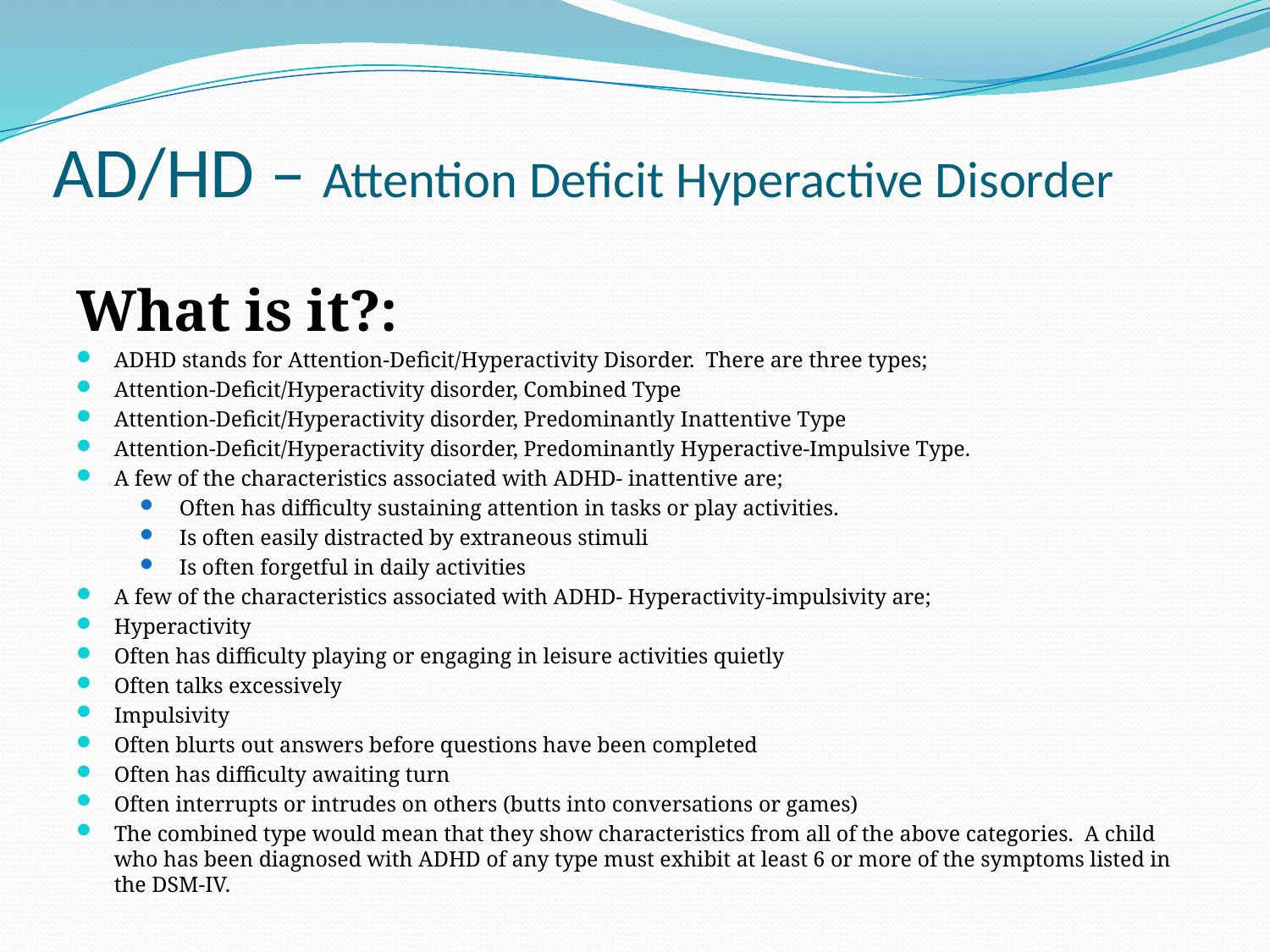

# AD/HD – Attention Deficit Hyperactive Disorder
What is it?:
ADHD stands for Attention-Deficit/Hyperactivity Disorder.  There are three types;
Attention-Deficit/Hyperactivity disorder, Combined Type
Attention-Deficit/Hyperactivity disorder, Predominantly Inattentive Type
Attention-Deficit/Hyperactivity disorder, Predominantly Hyperactive-Impulsive Type.
A few of the characteristics associated with ADHD- inattentive are;
Often has difficulty sustaining attention in tasks or play activities.
Is often easily distracted by extraneous stimuli
Is often forgetful in daily activities
A few of the characteristics associated with ADHD- Hyperactivity-impulsivity are;
Hyperactivity
Often has difficulty playing or engaging in leisure activities quietly
Often talks excessively
Impulsivity
Often blurts out answers before questions have been completed
Often has difficulty awaiting turn
Often interrupts or intrudes on others (butts into conversations or games)
The combined type would mean that they show characteristics from all of the above categories.  A child who has been diagnosed with ADHD of any type must exhibit at least 6 or more of the symptoms listed in the DSM-IV.